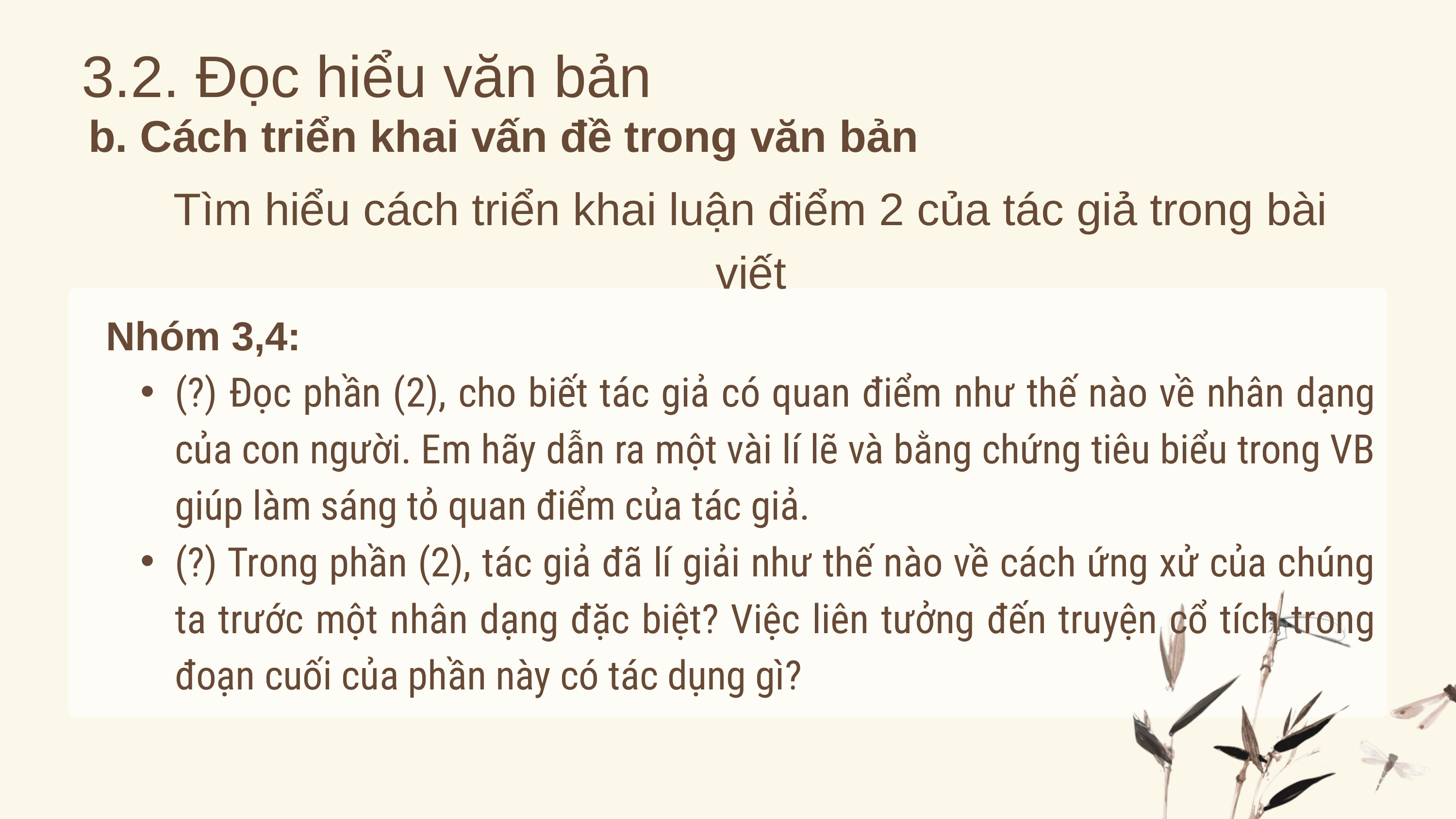

3.2. Đọc hiểu văn bản
b. Cách triển khai vấn đề trong văn bản
Tìm hiểu cách triển khai luận điểm 2 của tác giả trong bài viết

Nhóm 3,4:
(?) Đọc phần (2), cho biết tác giả có quan điểm như thế nào về nhân dạng của con người. Em hãy dẫn ra một vài lí lẽ và bằng chứng tiêu biểu trong VB giúp làm sáng tỏ quan điểm của tác giả.
(?) Trong phần (2), tác giả đã lí giải như thế nào về cách ứng xử của chúng ta trước một nhân dạng đặc biệt? Việc liên tưởng đến truyện cổ tích trong đoạn cuối của phần này có tác dụng gì?